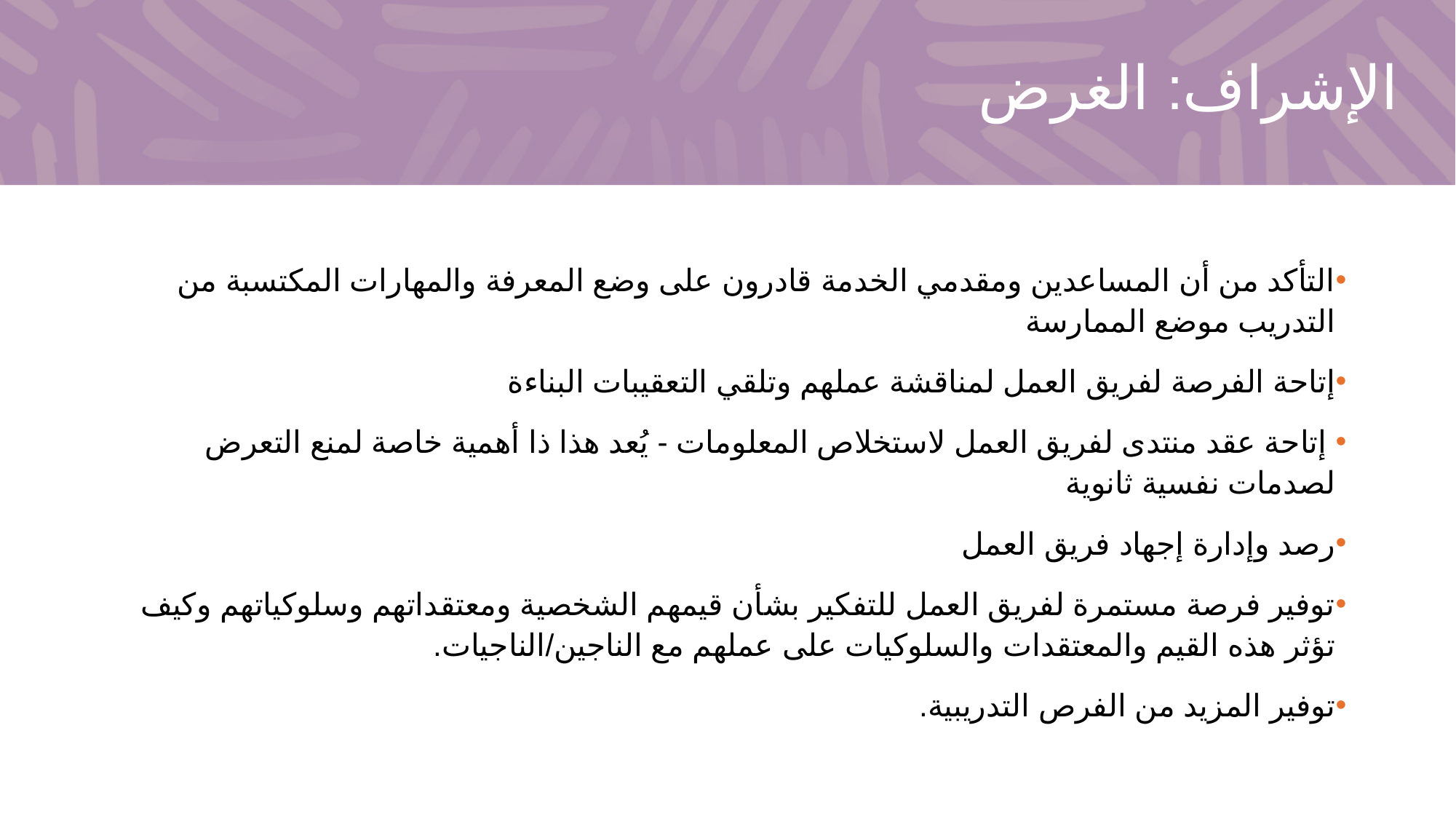

# الإشراف: الغرض
التأكد من أن المساعدين ومقدمي الخدمة قادرون على وضع المعرفة والمهارات المكتسبة من التدريب موضع الممارسة
إتاحة الفرصة لفريق العمل لمناقشة عملهم وتلقي التعقيبات البناءة
 إتاحة عقد منتدى لفريق العمل لاستخلاص المعلومات - يُعد هذا ذا أهمية خاصة لمنع التعرض لصدمات نفسية ثانوية
رصد وإدارة إجهاد فريق العمل
توفير فرصة مستمرة لفريق العمل للتفكير بشأن قيمهم الشخصية ومعتقداتهم وسلوكياتهم وكيف تؤثر هذه القيم والمعتقدات والسلوكيات على عملهم مع الناجين/الناجيات.
توفير المزيد من الفرص التدريبية.